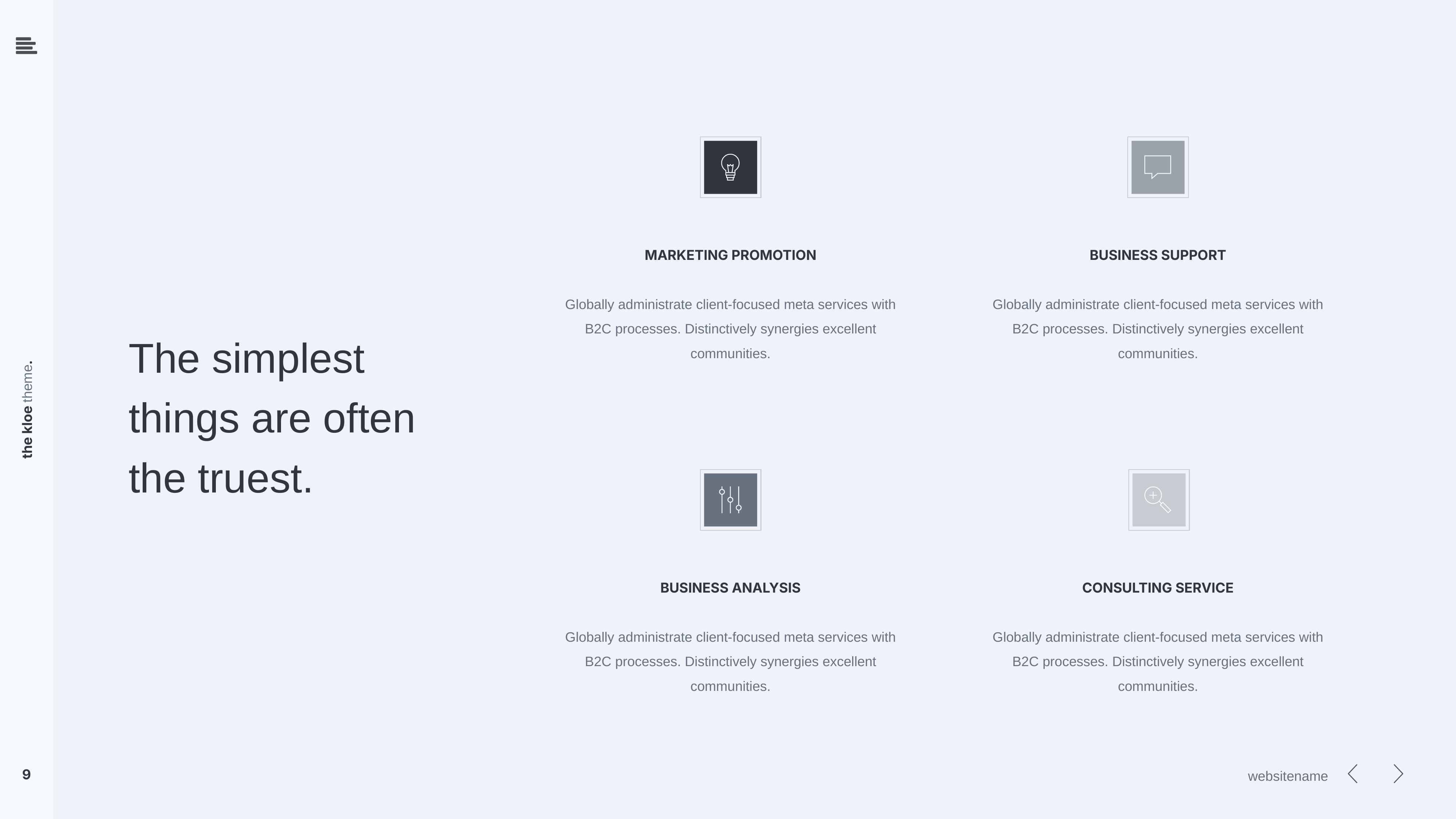

MARKETING PROMOTION

Globally administrate client-focused meta services with B2C processes. Distinctively synergies excellent communities.
BUSINESS SUPPORT

Globally administrate client-focused meta services with B2C processes. Distinctively synergies excellent communities.
The simplest
things are often
the truest.

BUSINESS ANALYSIS

Globally administrate client-focused meta services with B2C processes. Distinctively synergies excellent communities.
CONSULTING SERVICE

Globally administrate client-focused meta services with B2C processes. Distinctively synergies excellent communities.
9